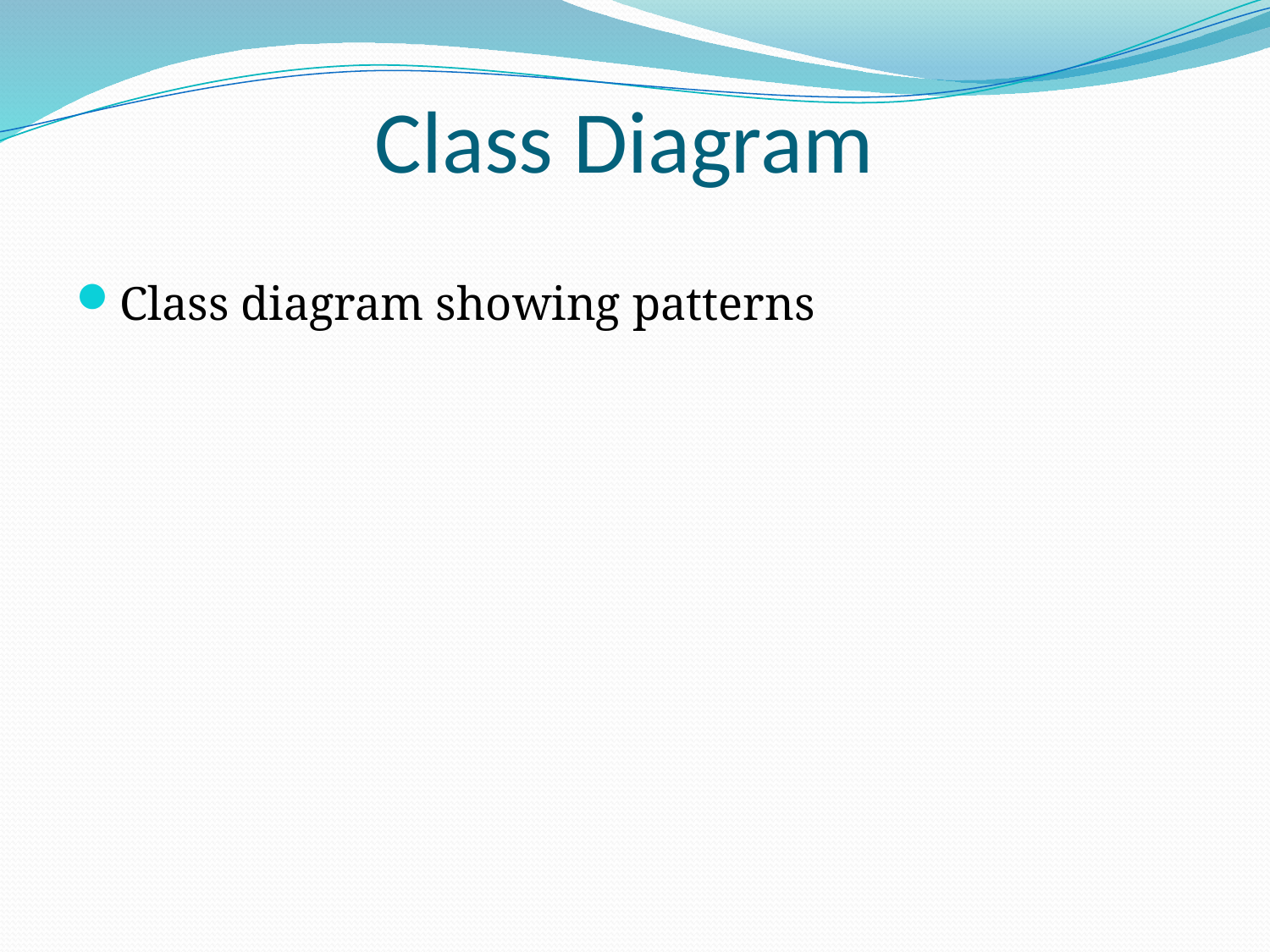

# Class Diagram
Class diagram showing patterns